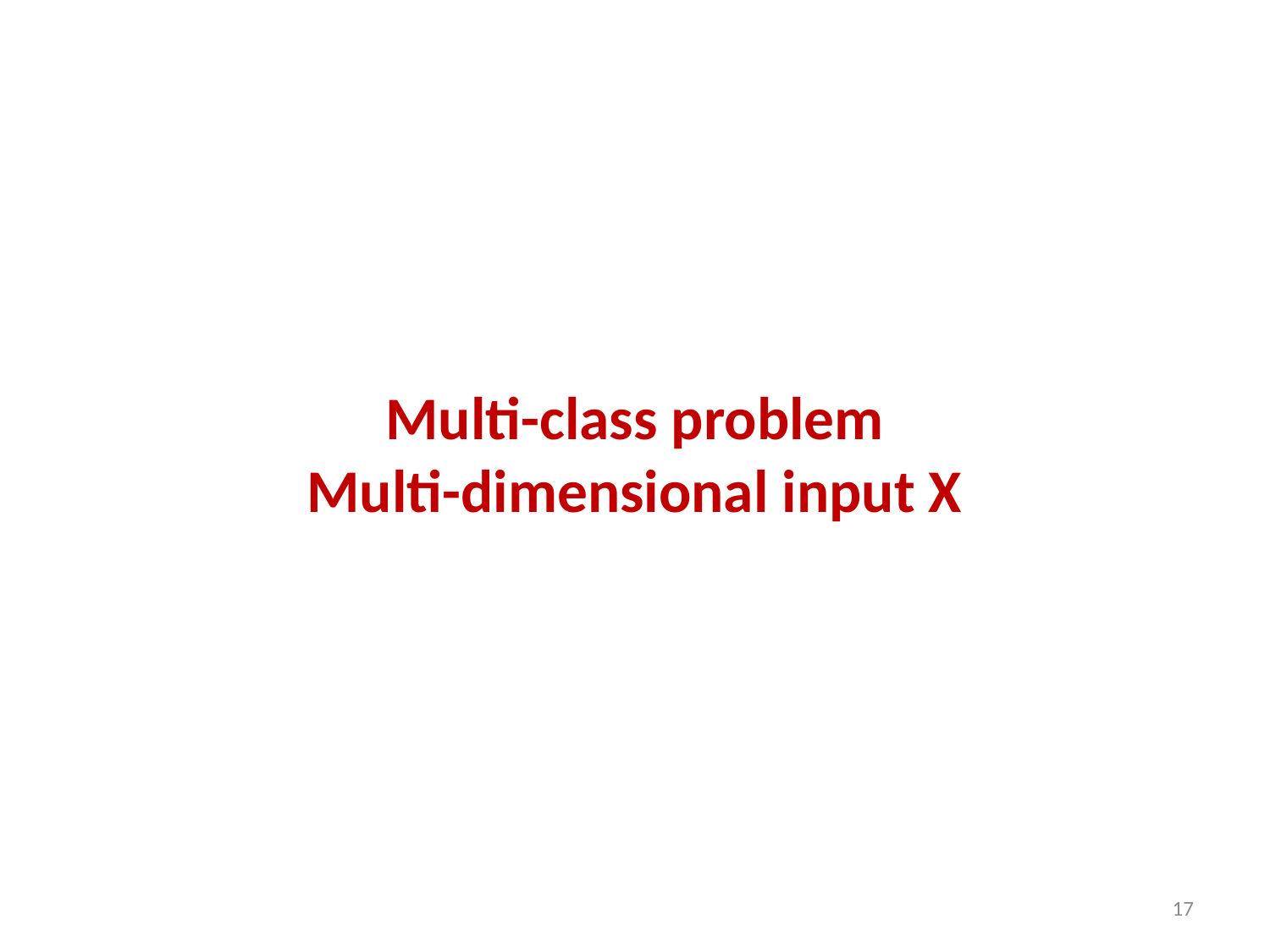

# Multi-class problem Multi-dimensional input X
17